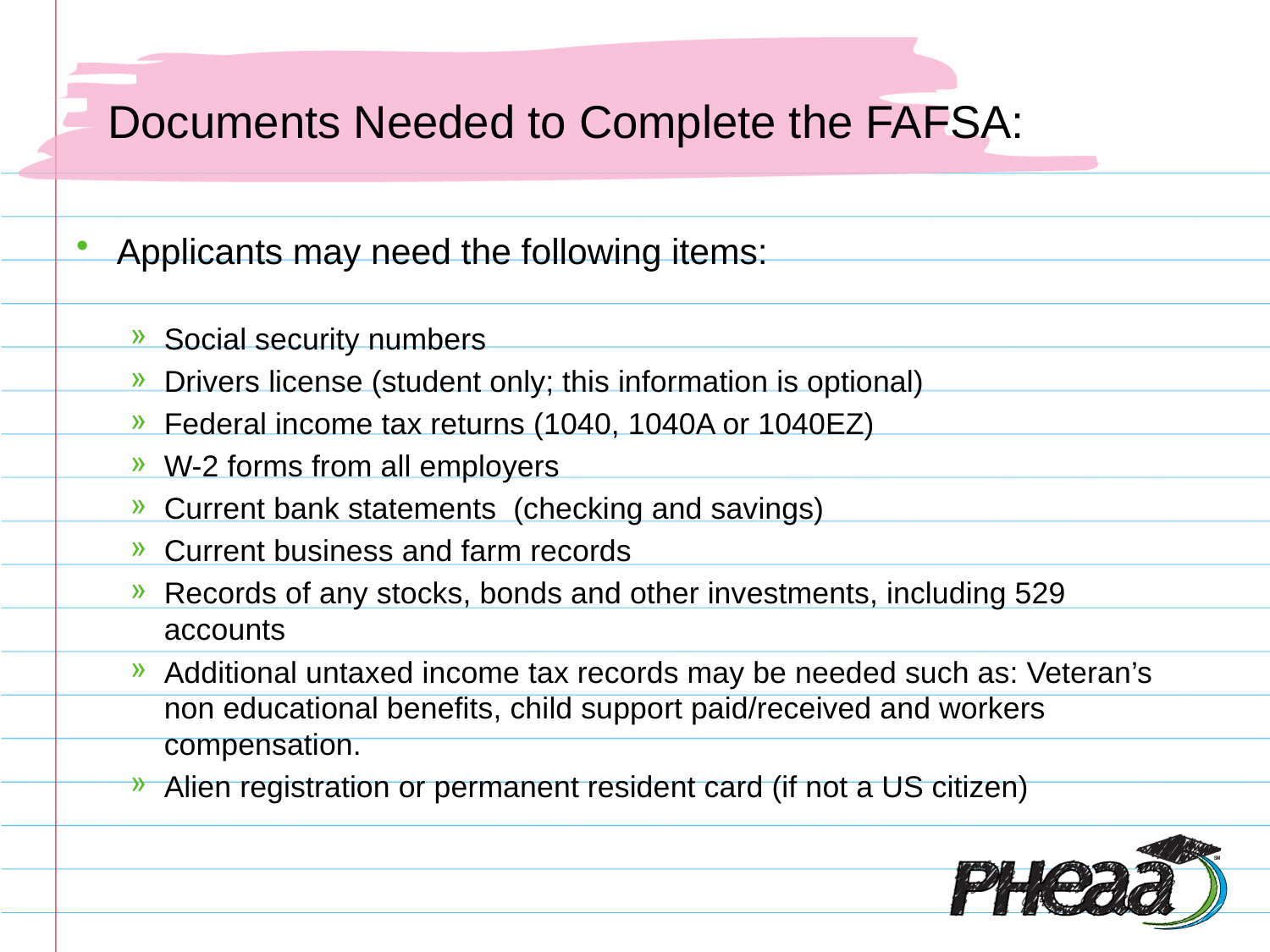

# Documents Needed to Complete the FAFSA:
Applicants may need the following items:

Social security numbers
Drivers license (student only; this information is optional)
Federal income tax returns (1040, 1040A or 1040EZ)
W-2 forms from all employers
Current bank statements  (checking and savings)
Current business and farm records
Records of any stocks, bonds and other investments, including 529 accounts
Additional untaxed income tax records may be needed such as: Veteran’s non educational benefits, child support paid/received and workers compensation.
Alien registration or permanent resident card (if not a US citizen)